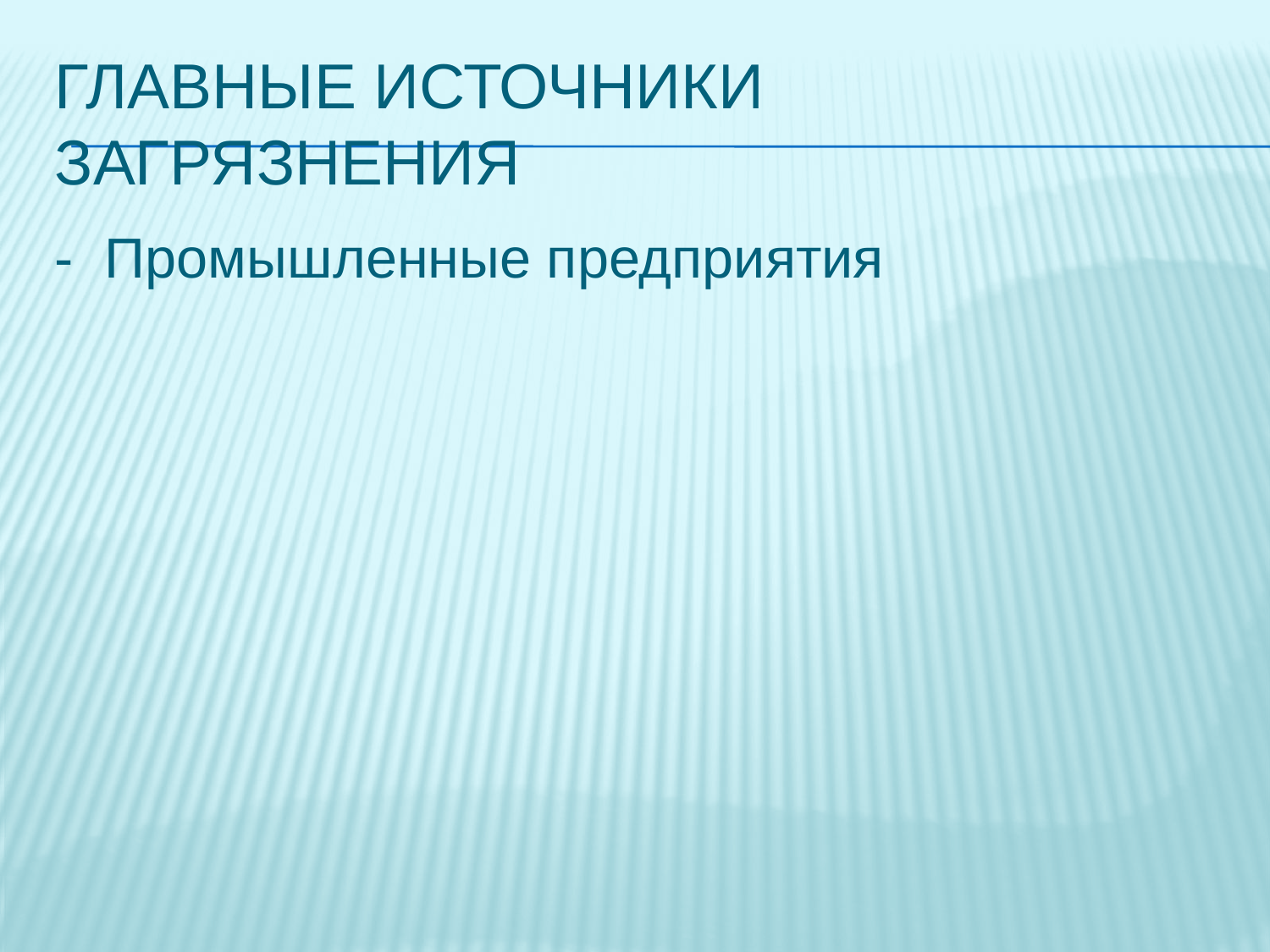

# ГЛАВНЫЕ ИСТОЧНИКИ ЗАГРЯЗНЕНИЯ
-  Промышленные предприятия